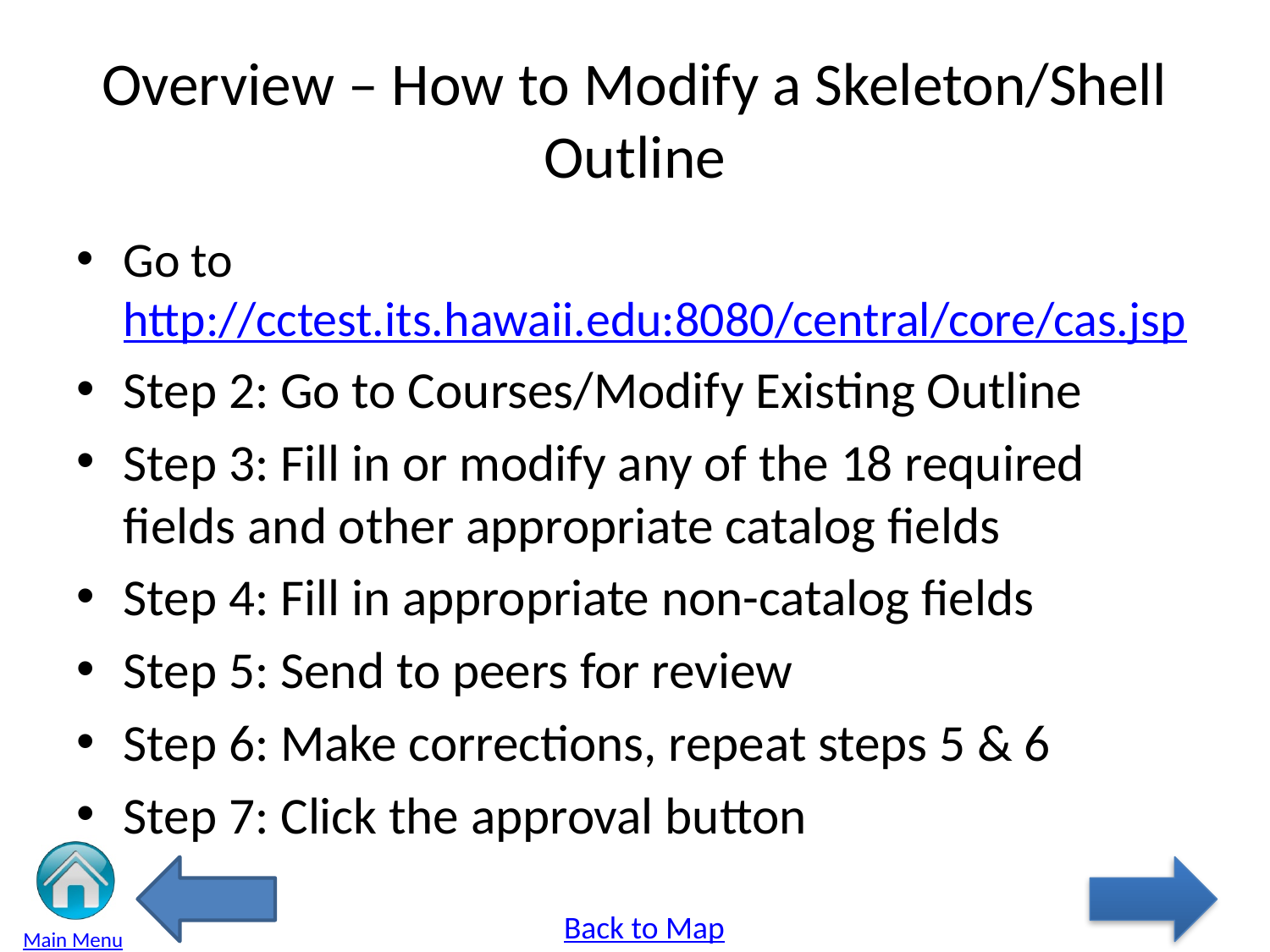

# Overview – How to Modify a Skeleton/Shell Outline
Go to  http://cctest.its.hawaii.edu:8080/central/core/cas.jsp
Step 2: Go to Courses/Modify Existing Outline
Step 3: Fill in or modify any of the 18 required fields and other appropriate catalog fields
Step 4: Fill in appropriate non-catalog fields
Step 5: Send to peers for review
Step 6: Make corrections, repeat steps 5 & 6
Step 7: Click the approval button

Back to Map